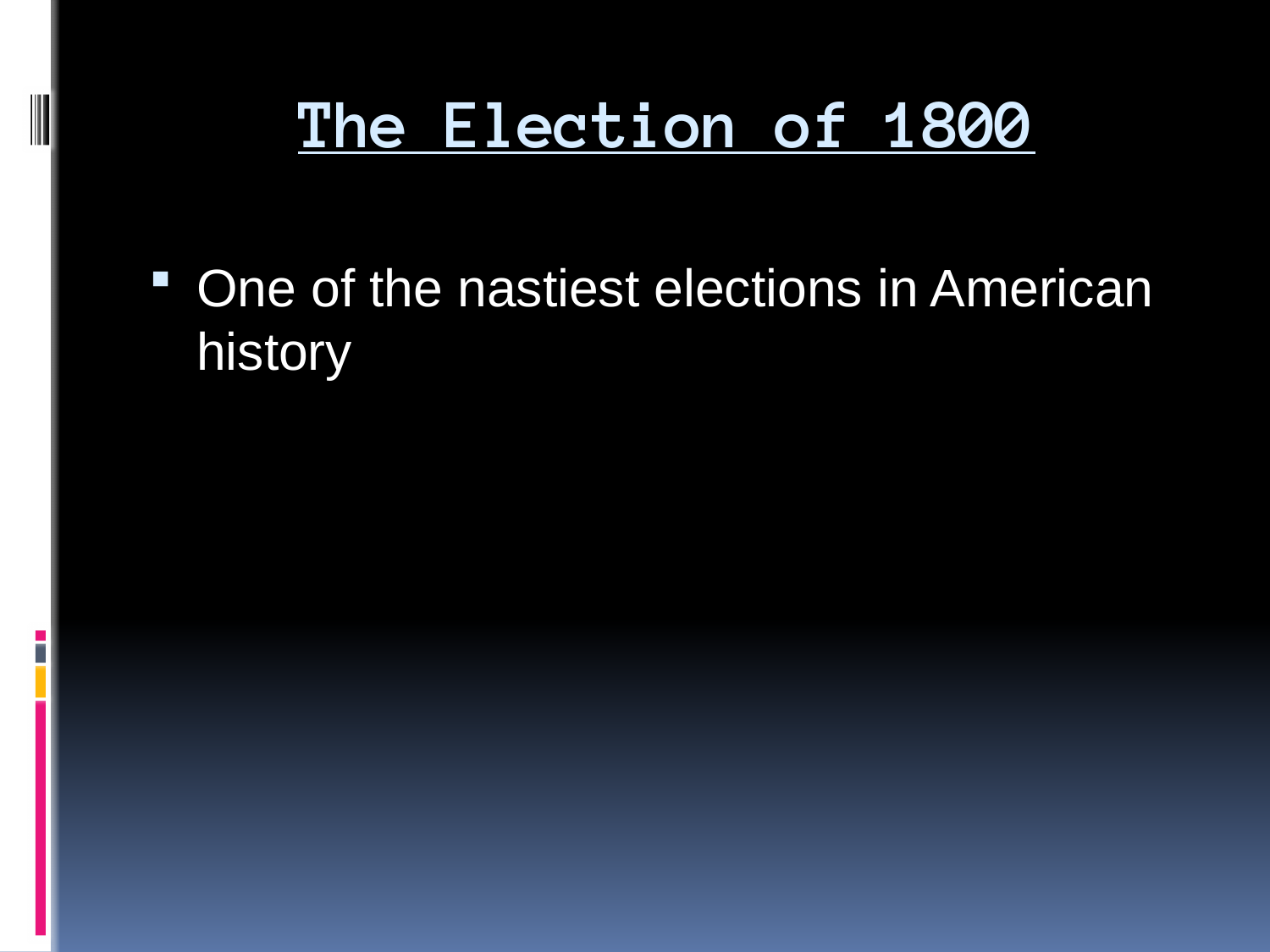

# The Election of 1800
One of the nastiest elections in American history